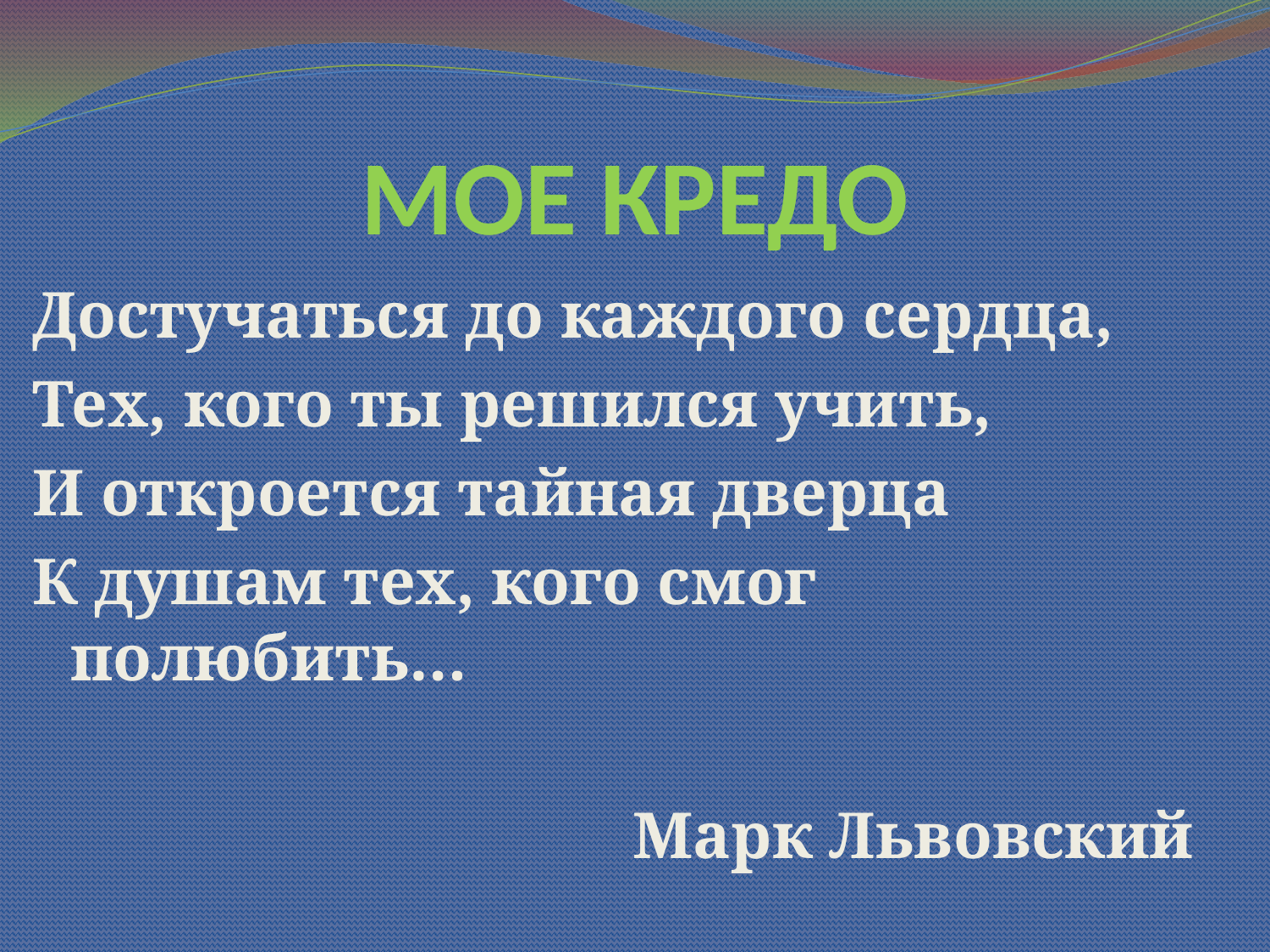

# МОЕ КРЕДО
Достучаться до каждого сердца,
Тех, кого ты решился учить,
И откроется тайная дверца
К душам тех, кого смог полюбить…

Марк Львовский